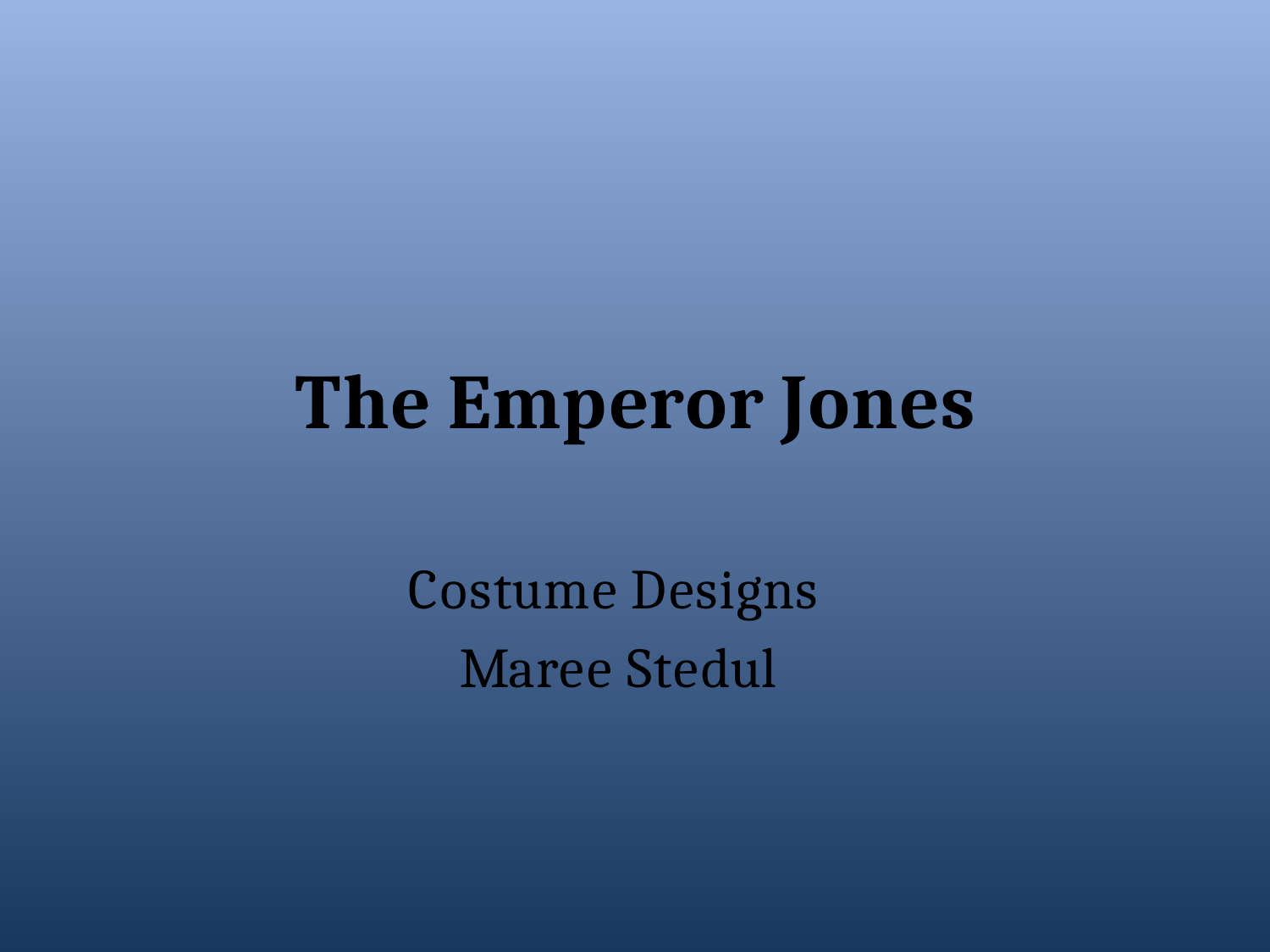

# The Emperor Jones
Costume Designs
Maree Stedul